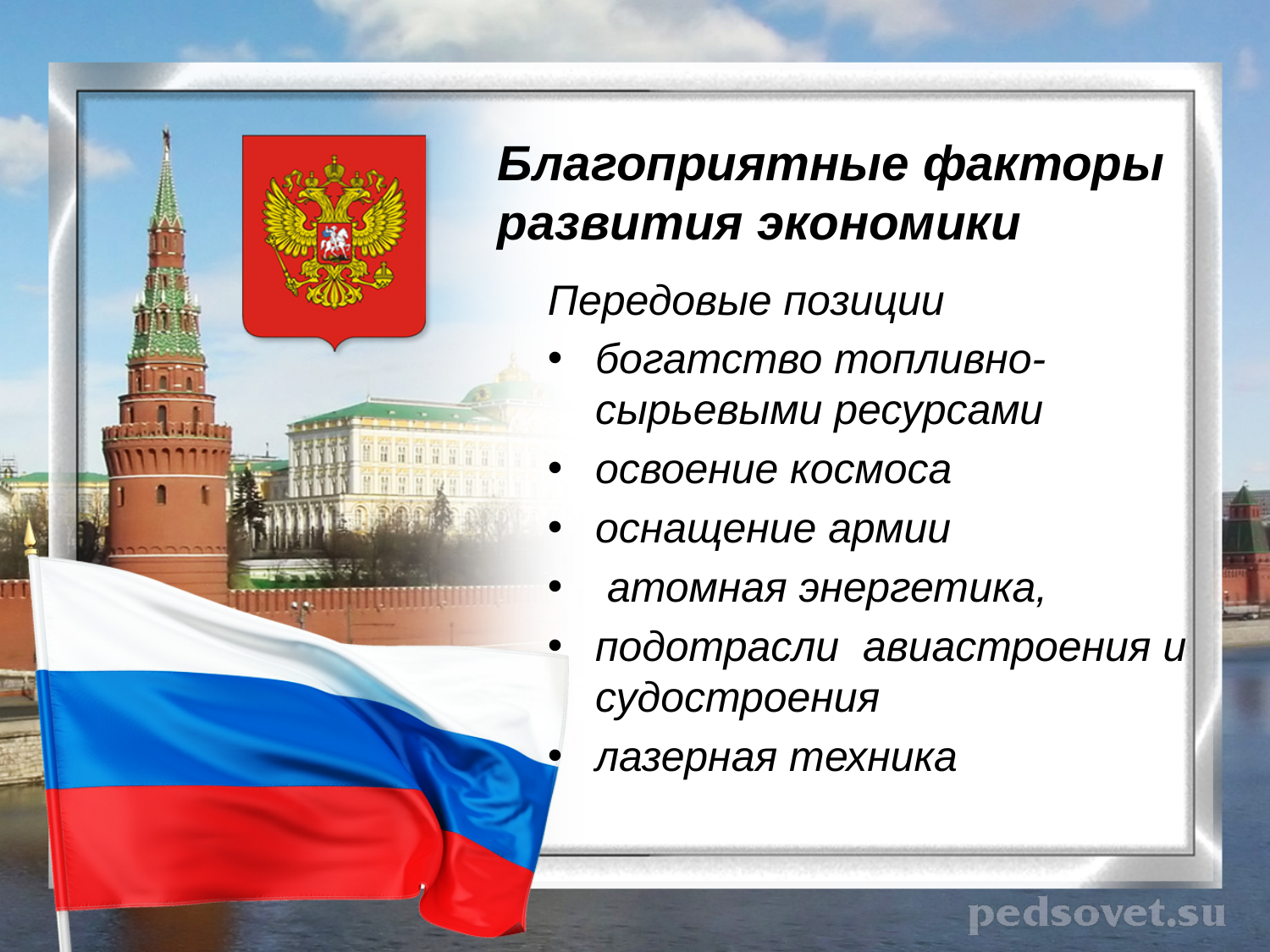

# Благоприятные факторы развития экономики
Передовые позиции
богатство топливно-сырьевыми ресурсами
освоение космоса
оснащение армии
 атомная энергетика,
подотрасли  авиастроения и судостроения
лазерная техника